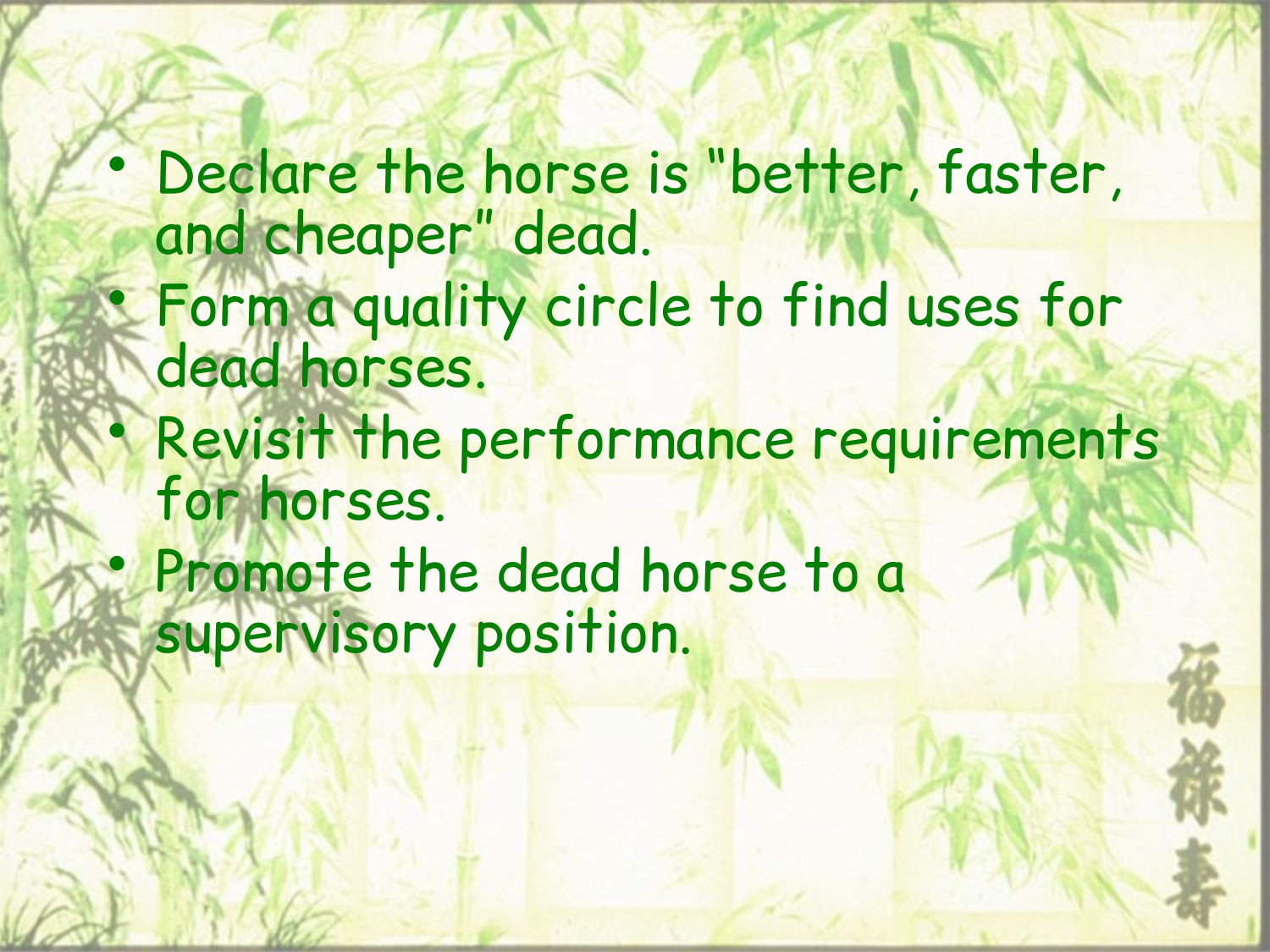

Declare the horse is “better, faster, and cheaper” dead.
Form a quality circle to find uses for dead horses.
Revisit the performance requirements for horses.
Promote the dead horse to a supervisory position.